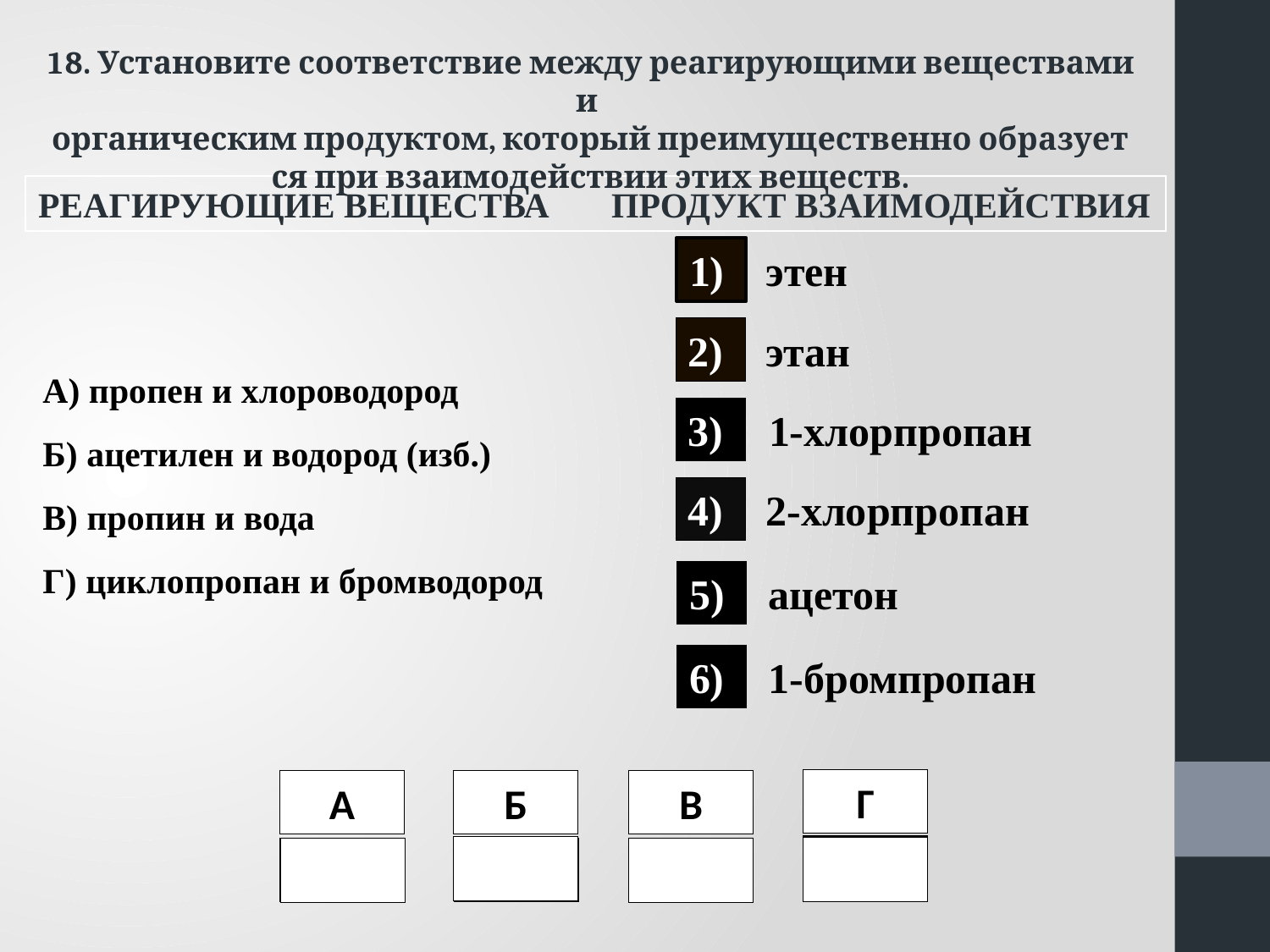

18. Уста­но­ви­те со­от­вет­ствие между ре­а­ги­ру­ю­щи­ми ве­ще­ства­ми и
ор­га­ни­че­ским про­дук­том, ко­то­рый пре­иму­ще­ствен­но об­ра­зу­ет­ся при вза­и­мо­дей­ствии этих ве­ществ.
РЕ­А­ГИ­РУ­Ю­ЩИЕ ВЕ­ЩЕ­СТВА       ПРО­ДУКТ ВЗА­И­МО­ДЕЙ­СТВИЯ
1)
этен
2)
этан
А) про­пен и хло­ро­во­до­род
Б) аце­ти­лен и во­до­род (изб.)
В) про­пин и вода
Г) цик­ло­про­пан и бром­во­до­род
1-хлор­про­пан
3)
2-хлор­про­пан
4)
аце­тон
5)
1-бром­про­пан
6)
Г
В
А
Б
6

4

2
5